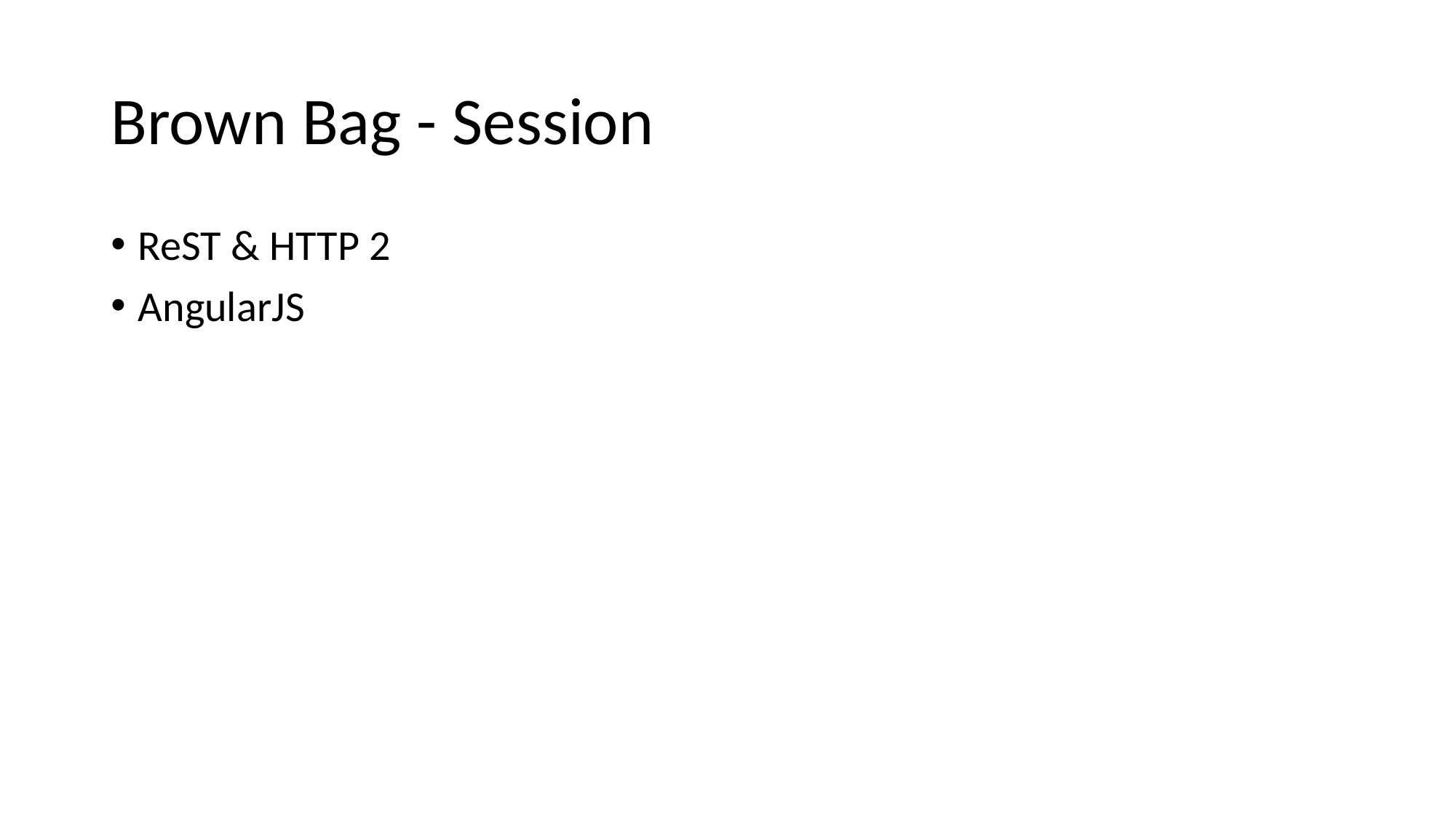

# Brown Bag - Session
ReST & HTTP 2
AngularJS